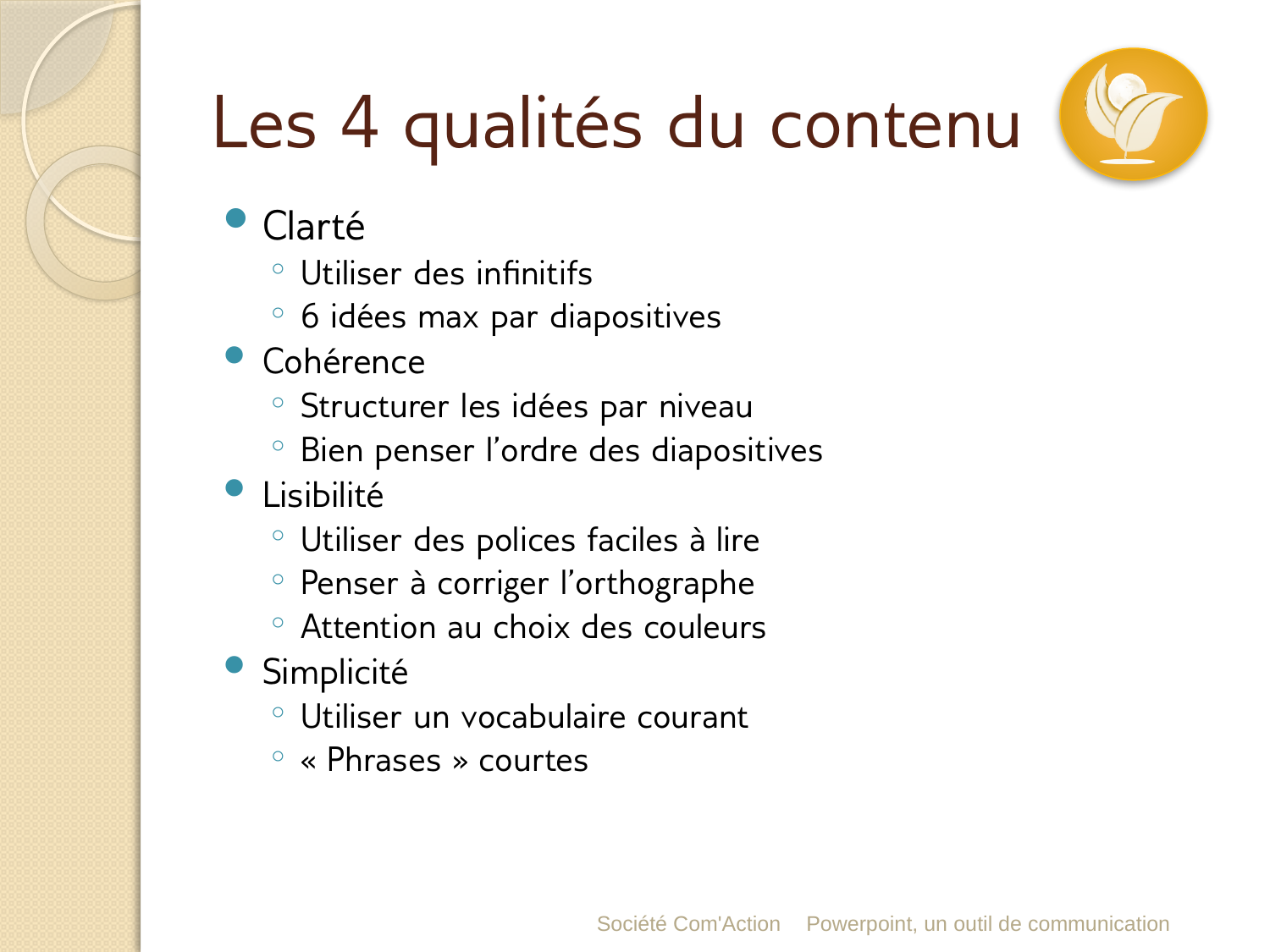

# Les 4 qualités du contenu
Clarté
Utiliser des infinitifs
6 idées max par diapositives
Cohérence
Structurer les idées par niveau
Bien penser l’ordre des diapositives
Lisibilité
Utiliser des polices faciles à lire
Penser à corriger l’orthographe
Attention au choix des couleurs
Simplicité
Utiliser un vocabulaire courant
« Phrases » courtes
Société Com'Action
Powerpoint, un outil de communication